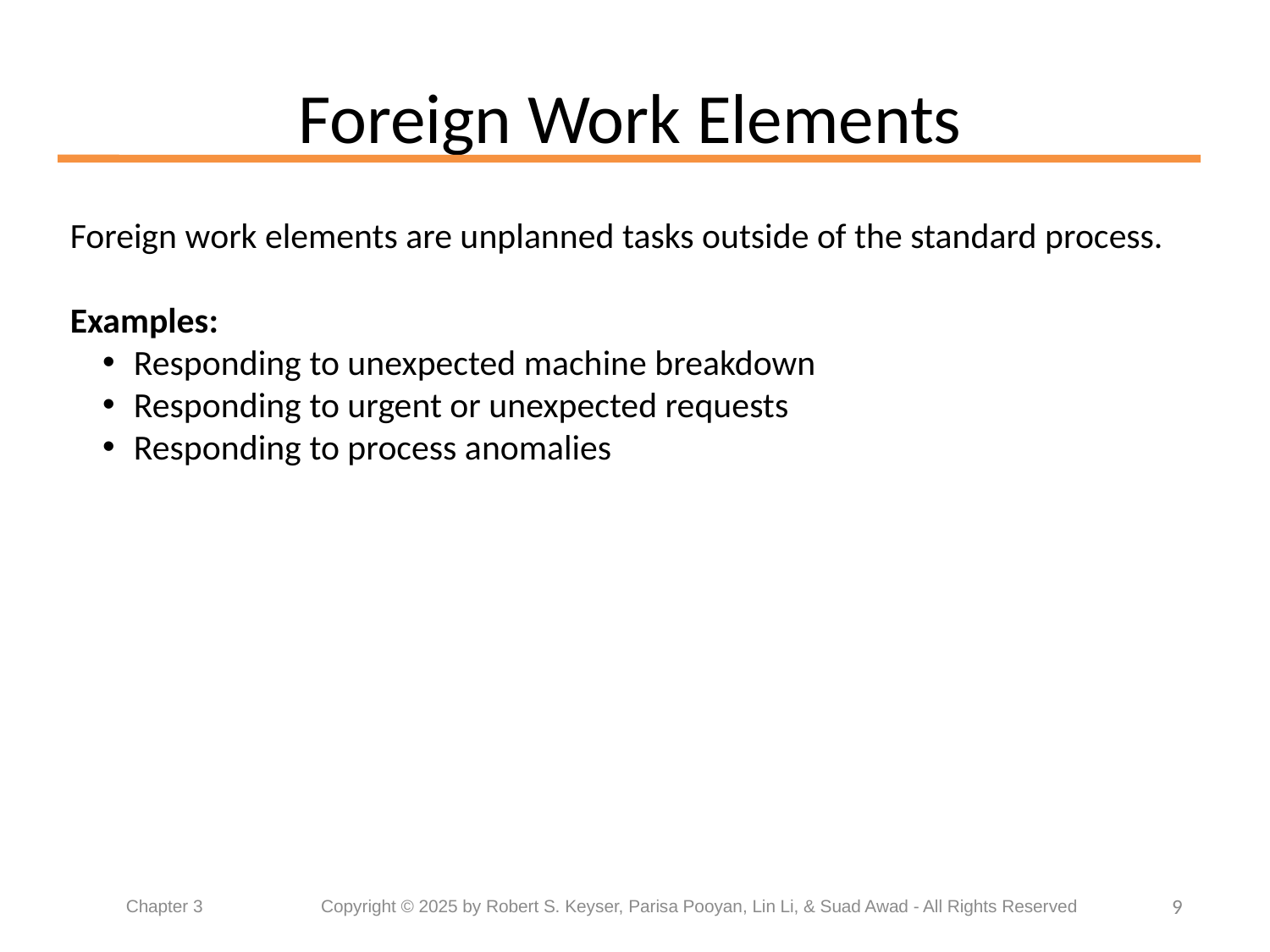

# Foreign Work Elements

Foreign work elements are unplanned tasks outside of the standard process.

Examples:
Responding to unexpected machine breakdown
Responding to urgent or unexpected requests
Responding to process anomalies
9
Chapter 3	              Copyright © 2025 by Robert S. Keyser, Parisa Pooyan, Lin Li, & Suad Awad - All Rights Reserved